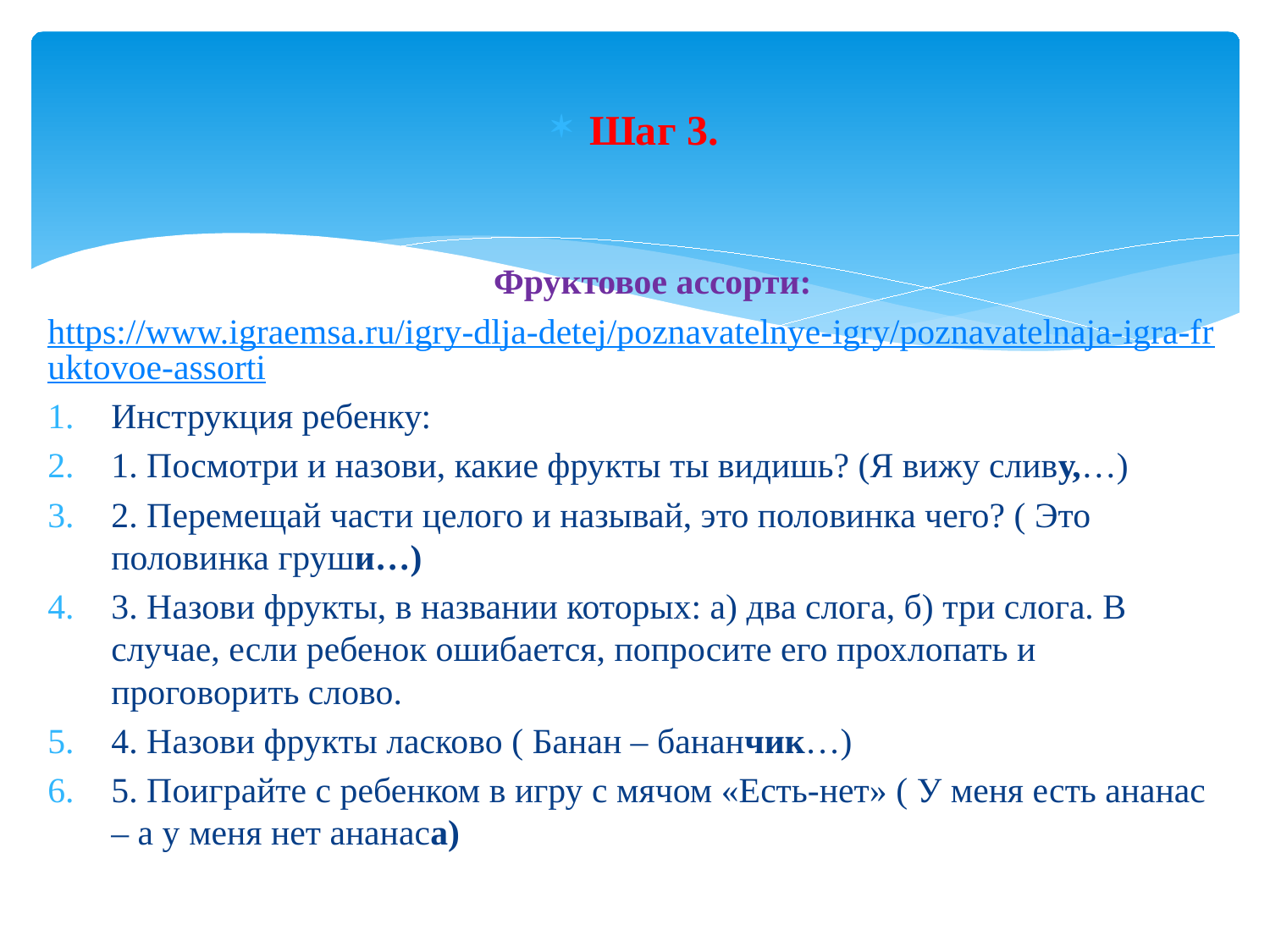

Шаг 3.

     Фруктовое ассорти:
https://www.igraemsa.ru/igry-dlja-detej/poznavatelnye-igry/poznavatelnaja-igra-fruktovoe-assorti
Инструкция ребенку:
1. Посмотри и назови, какие фрукты ты видишь? (Я вижу сливу,…)
2. Перемещай части целого и называй, это половинка чего? ( Это половинка груши…)
3. Назови фрукты, в названии которых: а) два слога, б) три слога. В случае, если ребенок ошибается, попросите его прохлопать и проговорить слово.
4. Назови фрукты ласково ( Банан – бананчик…)
5. Поиграйте с ребенком в игру с мячом «Есть-нет» ( У меня есть ананас – а у меня нет ананаса)

#